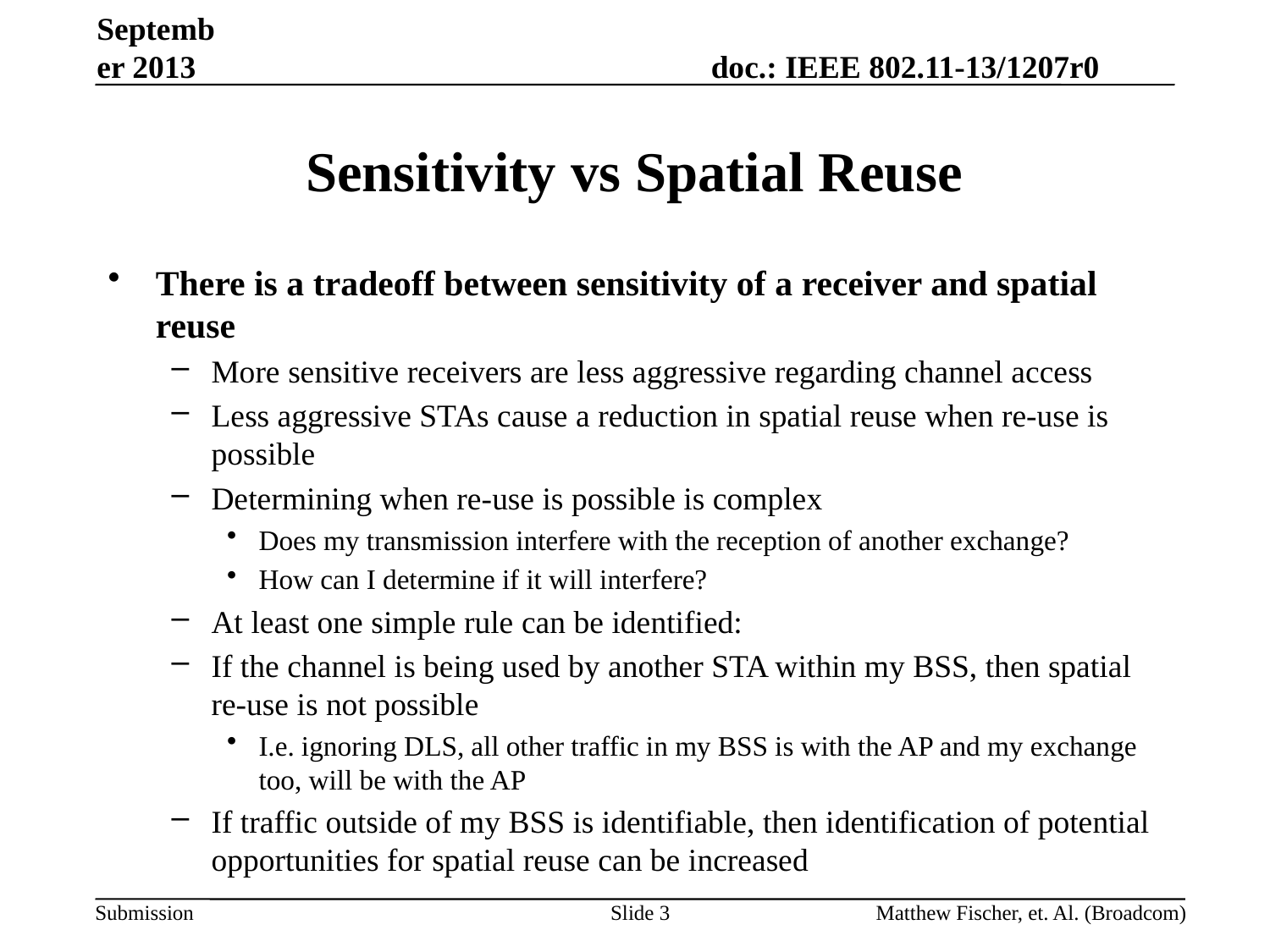

September 2013
# Sensitivity vs Spatial Reuse
There is a tradeoff between sensitivity of a receiver and spatial reuse
More sensitive receivers are less aggressive regarding channel access
Less aggressive STAs cause a reduction in spatial reuse when re-use is possible
Determining when re-use is possible is complex
Does my transmission interfere with the reception of another exchange?
How can I determine if it will interfere?
At least one simple rule can be identified:
If the channel is being used by another STA within my BSS, then spatial re-use is not possible
I.e. ignoring DLS, all other traffic in my BSS is with the AP and my exchange too, will be with the AP
If traffic outside of my BSS is identifiable, then identification of potential opportunities for spatial reuse can be increased
Slide 3
Matthew Fischer, et. Al. (Broadcom)